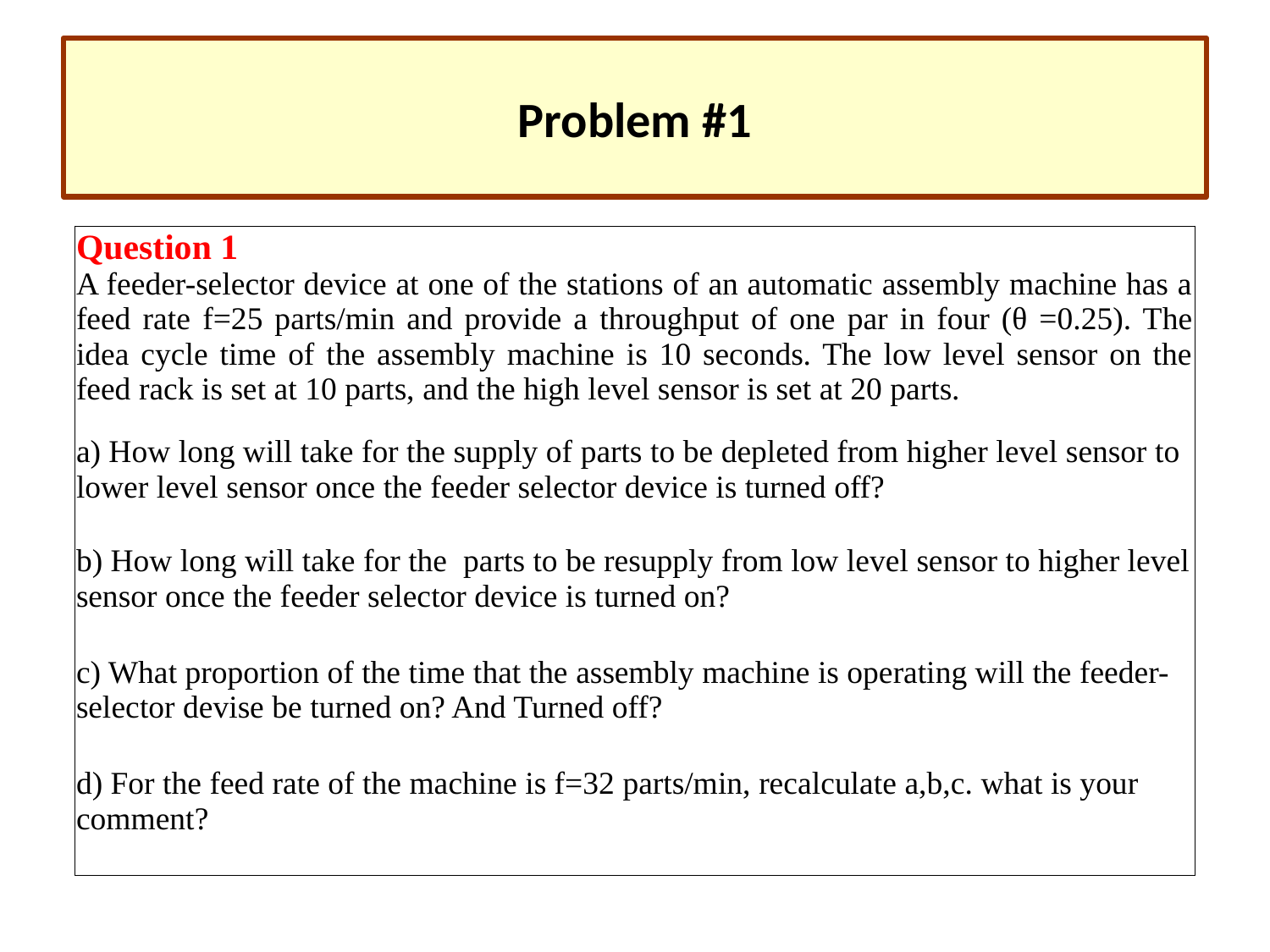

# Problem #1
| Question 1 A feeder-selector device at one of the stations of an automatic assembly machine has a feed rate f=25 parts/min and provide a throughput of one par in four (θ =0.25). The idea cycle time of the assembly machine is 10 seconds. The low level sensor on the feed rack is set at 10 parts, and the high level sensor is set at 20 parts. |
| --- |
| a) How long will take for the supply of parts to be depleted from higher level sensor to lower level sensor once the feeder selector device is turned off? |
| b) How long will take for the parts to be resupply from low level sensor to higher level sensor once the feeder selector device is turned on? |
| c) What proportion of the time that the assembly machine is operating will the feeder-selector devise be turned on? And Turned off? |
| d) For the feed rate of the machine is f=32 parts/min, recalculate a,b,c. what is your comment? |